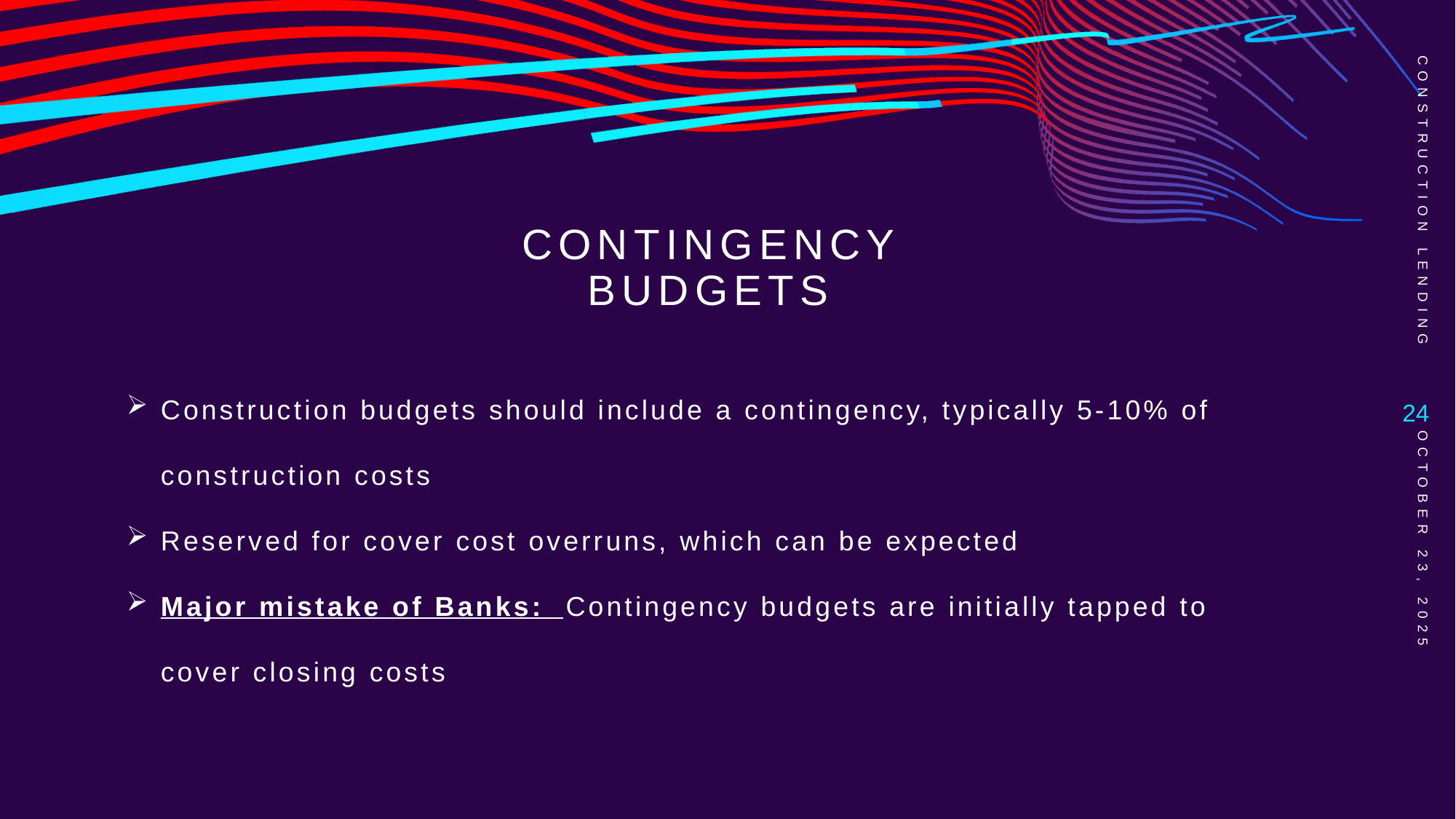

Construction lending
# Contingency budgets
Construction budgets should include a contingency, typically 5-10% of construction costs
Reserved for cover cost overruns, which can be expected
Major mistake of Banks:  Contingency budgets are initially tapped to cover closing costs
24
October 23, 2025